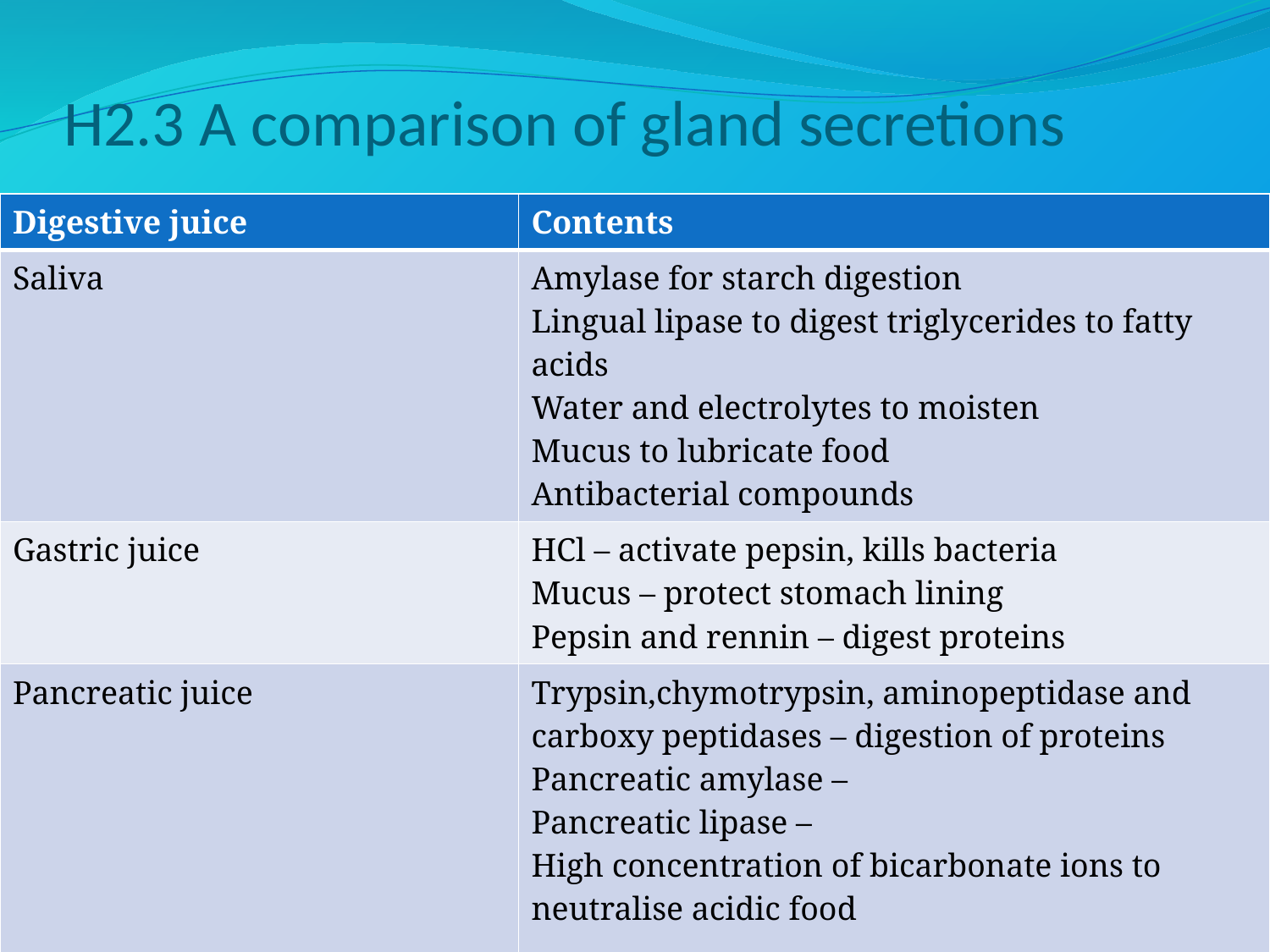

# H2.3 A comparison of gland secretions
| Digestive juice | Contents |
| --- | --- |
| Saliva | Amylase for starch digestion Lingual lipase to digest triglycerides to fatty acids Water and electrolytes to moisten Mucus to lubricate food Antibacterial compounds |
| Gastric juice | HCl – activate pepsin, kills bacteria Mucus – protect stomach lining Pepsin and rennin – digest proteins |
| Pancreatic juice | Trypsin,chymotrypsin, aminopeptidase and carboxy peptidases – digestion of proteins Pancreatic amylase – Pancreatic lipase – High concentration of bicarbonate ions to neutralise acidic food |